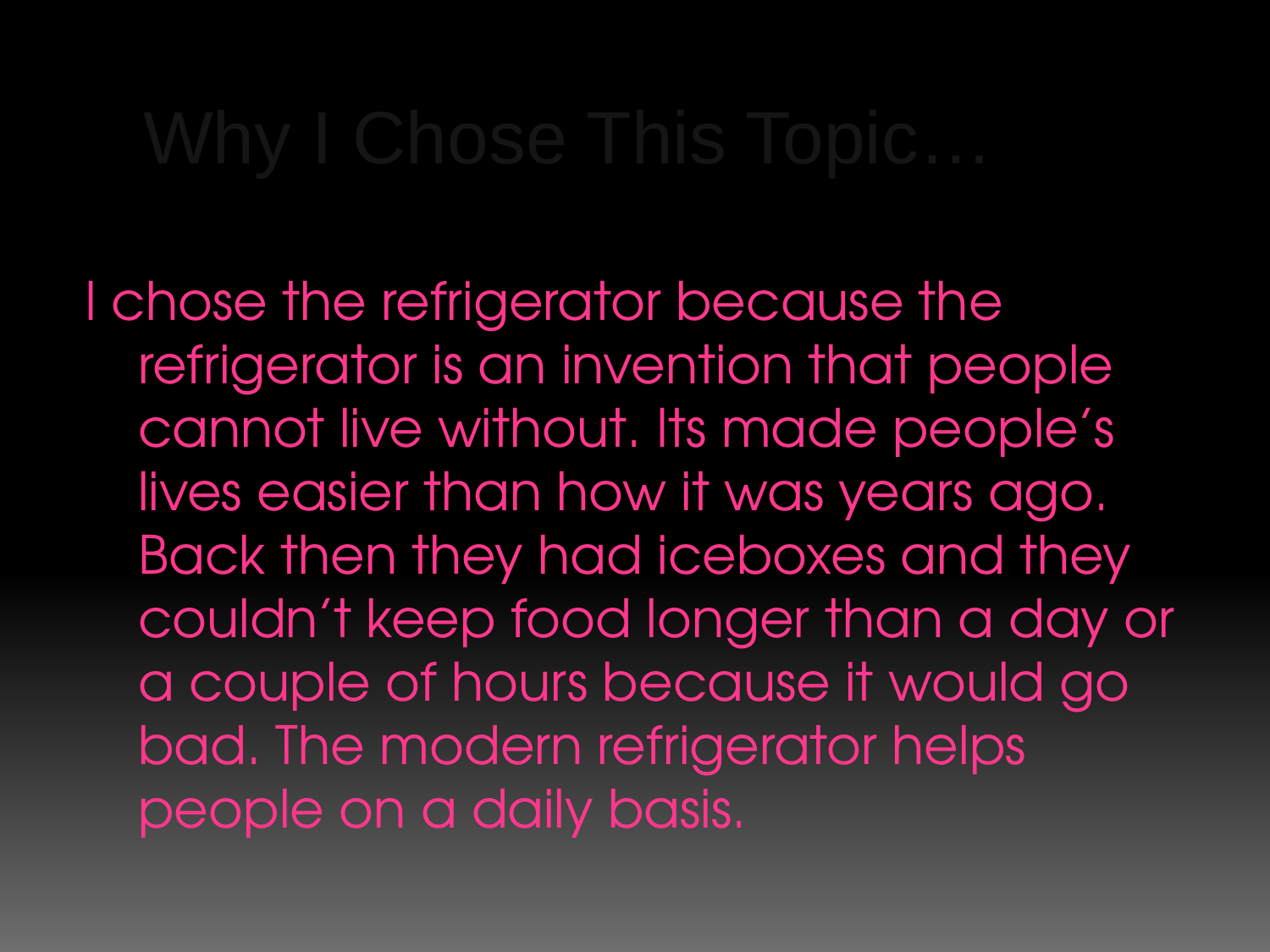

# Why I Chose This Topic…
I chose the refrigerator because the refrigerator is an invention that people cannot live without. Its made people’s lives easier than how it was years ago. Back then they had iceboxes and they couldn’t keep food longer than a day or a couple of hours because it would go bad. The modern refrigerator helps people on a daily basis.